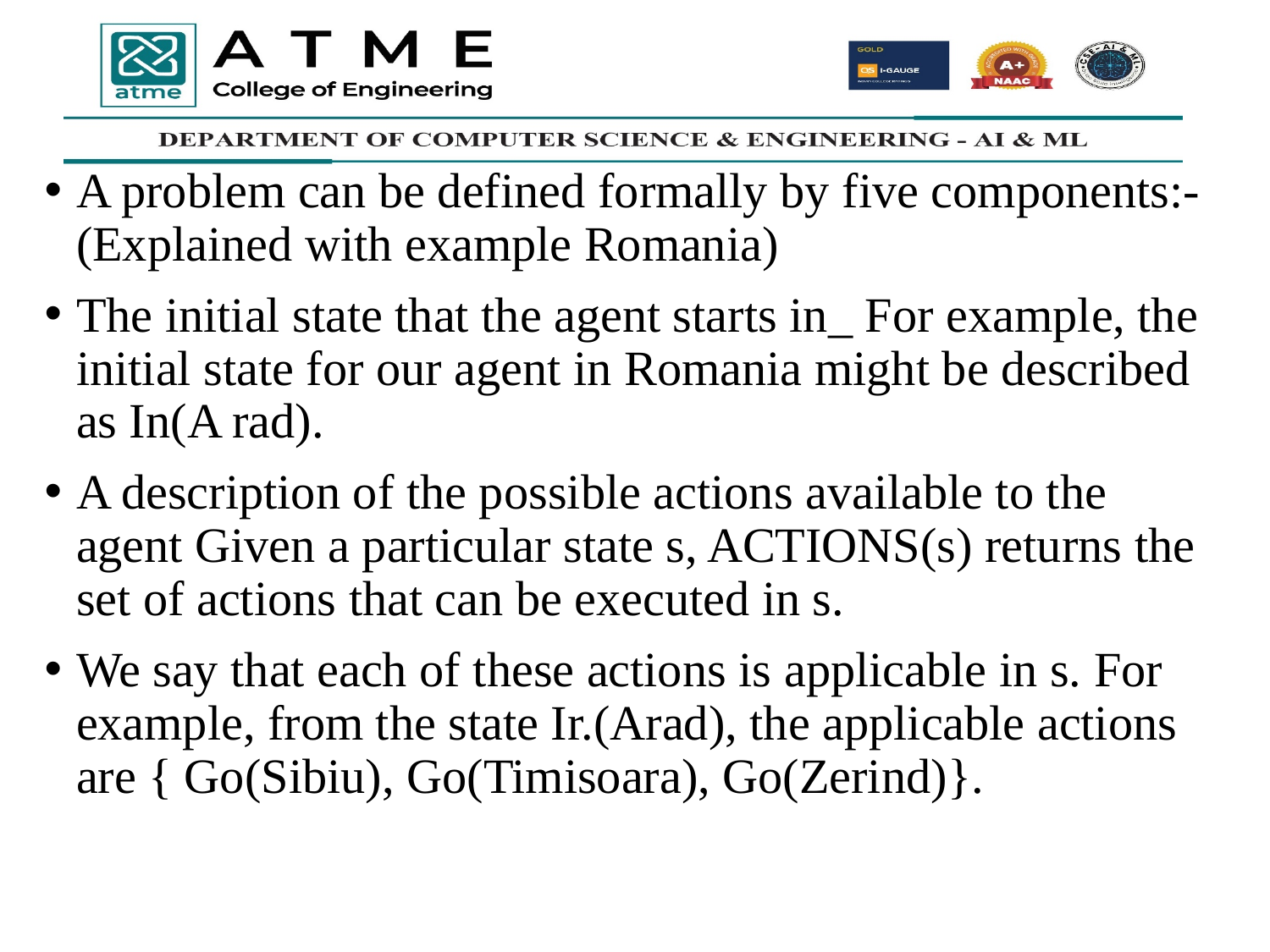

A problem can be defined formally by five components:- (Explained with example Romania)
The initial state that the agent starts in_ For example, the initial state for our agent in Romania might be described as In(A rad).
A description of the possible actions available to the agent Given a particular state s, ACTIONS(s) returns the set of actions that can be executed in s.
We say that each of these actions is applicable in s. For example, from the state Ir.(Arad), the applicable actions are { Go(Sibiu), Go(Timisoara), Go(Zerind)}.